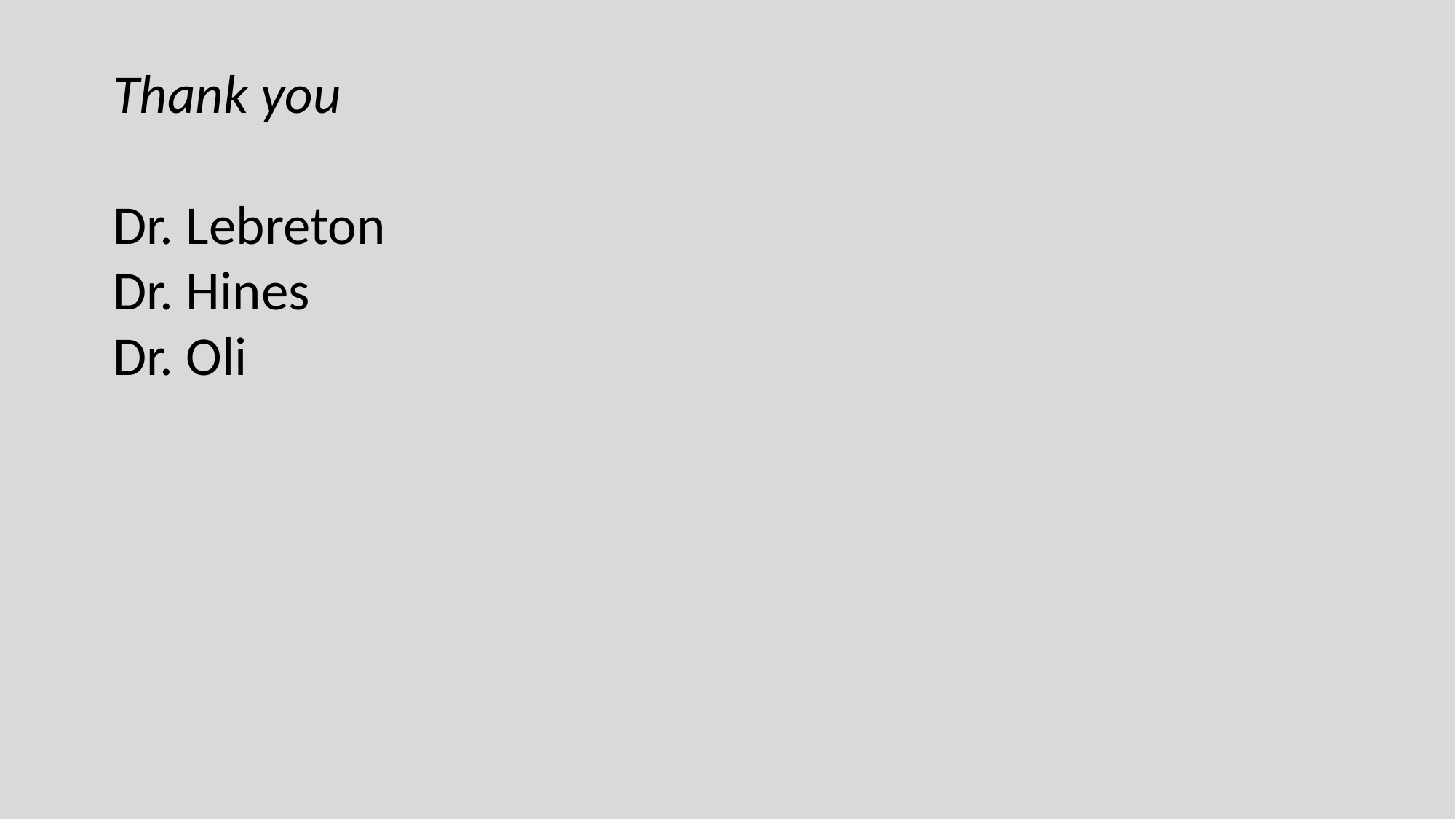

Thank you

Dr. Lebreton
Dr. Hines
Dr. Oli